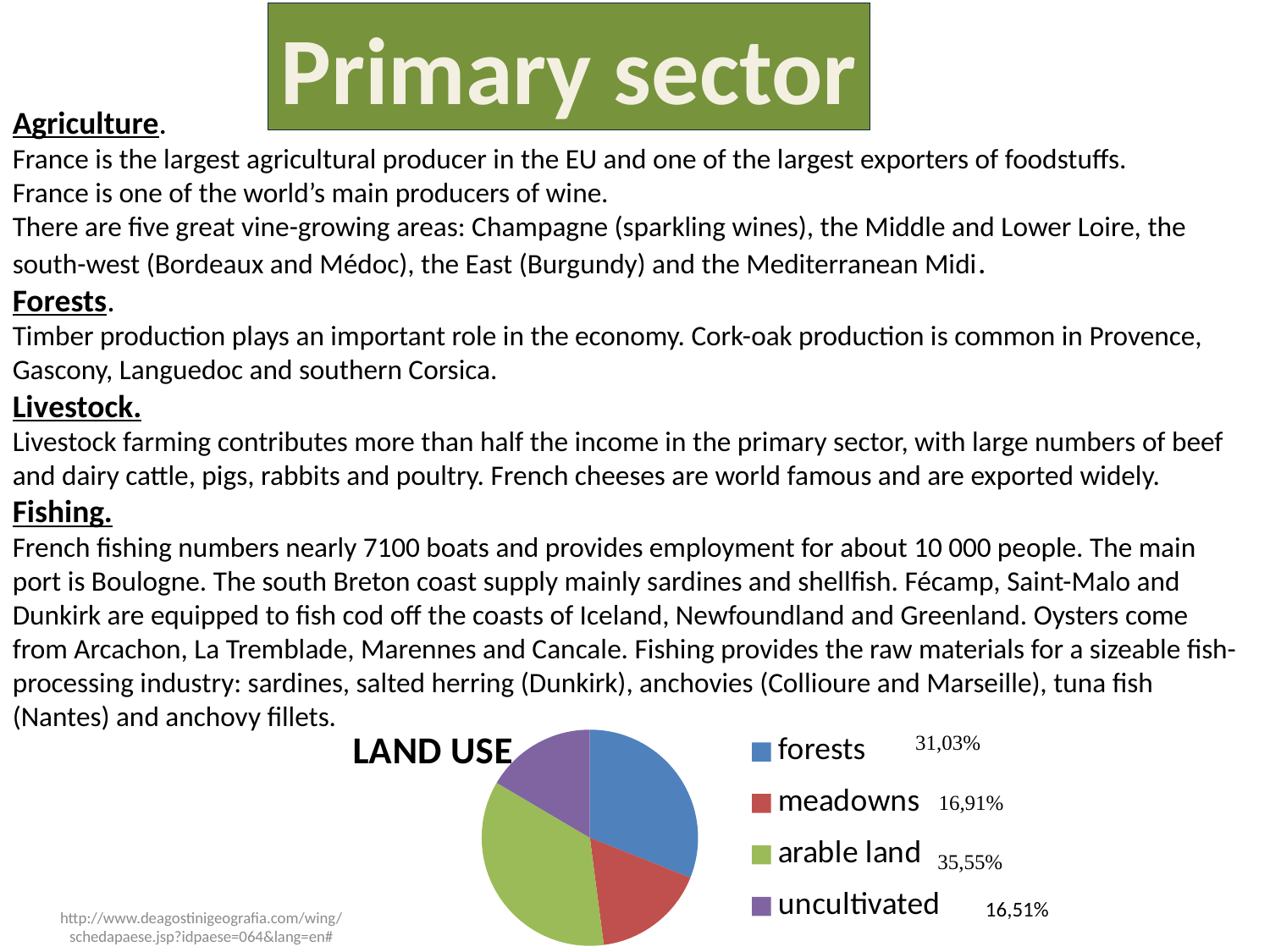

Primary sector
Agriculture.
France is the largest agricultural producer in the EU and one of the largest exporters of foodstuffs.
France is one of the world’s main producers of wine.
There are five great vine-growing areas: Champagne (sparkling wines), the Middle and Lower Loire, the south-west (Bordeaux and Médoc), the East (Burgundy) and the Mediterranean Midi.
Forests.
Timber production plays an important role in the economy. Cork-oak production is common in Provence, Gascony, Languedoc and southern Corsica.
Livestock.
Livestock farming contributes more than half the income in the primary sector, with large numbers of beef and dairy cattle, pigs, rabbits and poultry. French cheeses are world famous and are exported widely.
Fishing.
French fishing numbers nearly 7100 boats and provides employment for about 10 000 people. The main port is Boulogne. The south Breton coast supply mainly sardines and shellfish. Fécamp, Saint-Malo and Dunkirk are equipped to fish cod off the coasts of Iceland, Newfoundland and Greenland. Oysters come from Arcachon, La Tremblade, Marennes and Cancale. Fishing provides the raw materials for a sizeable fish-processing industry: sardines, salted herring (Dunkirk), anchovies (Collioure and Marseille), tuna fish (Nantes) and anchovy fillets.

### Chart:

| Category | LAND USE |
|---|---|
| forests | 0.3103 |
| meadowns | 0.1691 |
| arable land | 0.3555 |
| uncultivated | 0.1651 |
| 16,51% |
| --- |
http://www.deagostinigeografia.com/wing/schedapaese.jsp?idpaese=064&lang=en#